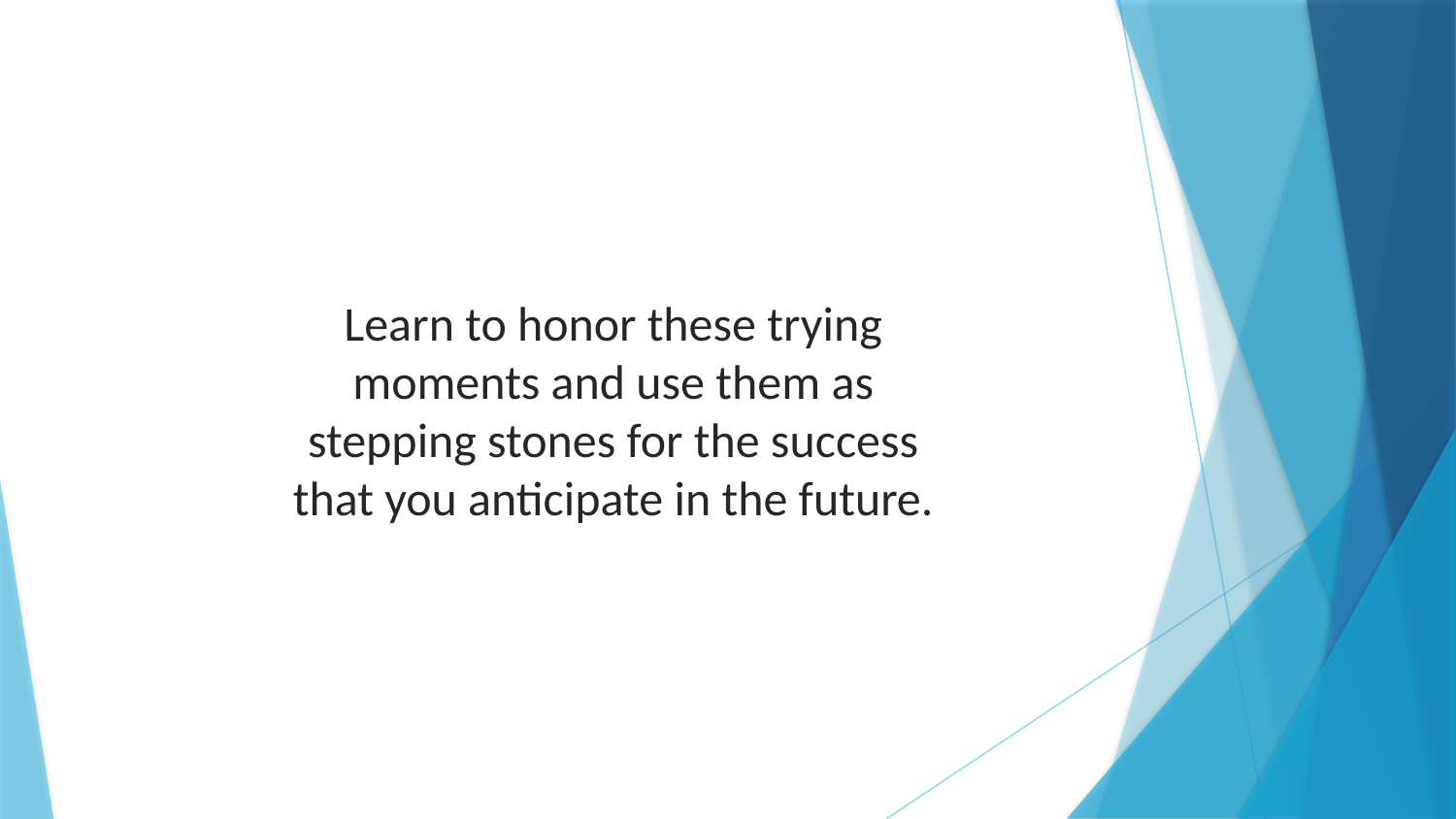

Learn to honor these trying moments and use them as stepping stones for the success that you anticipate in the future.